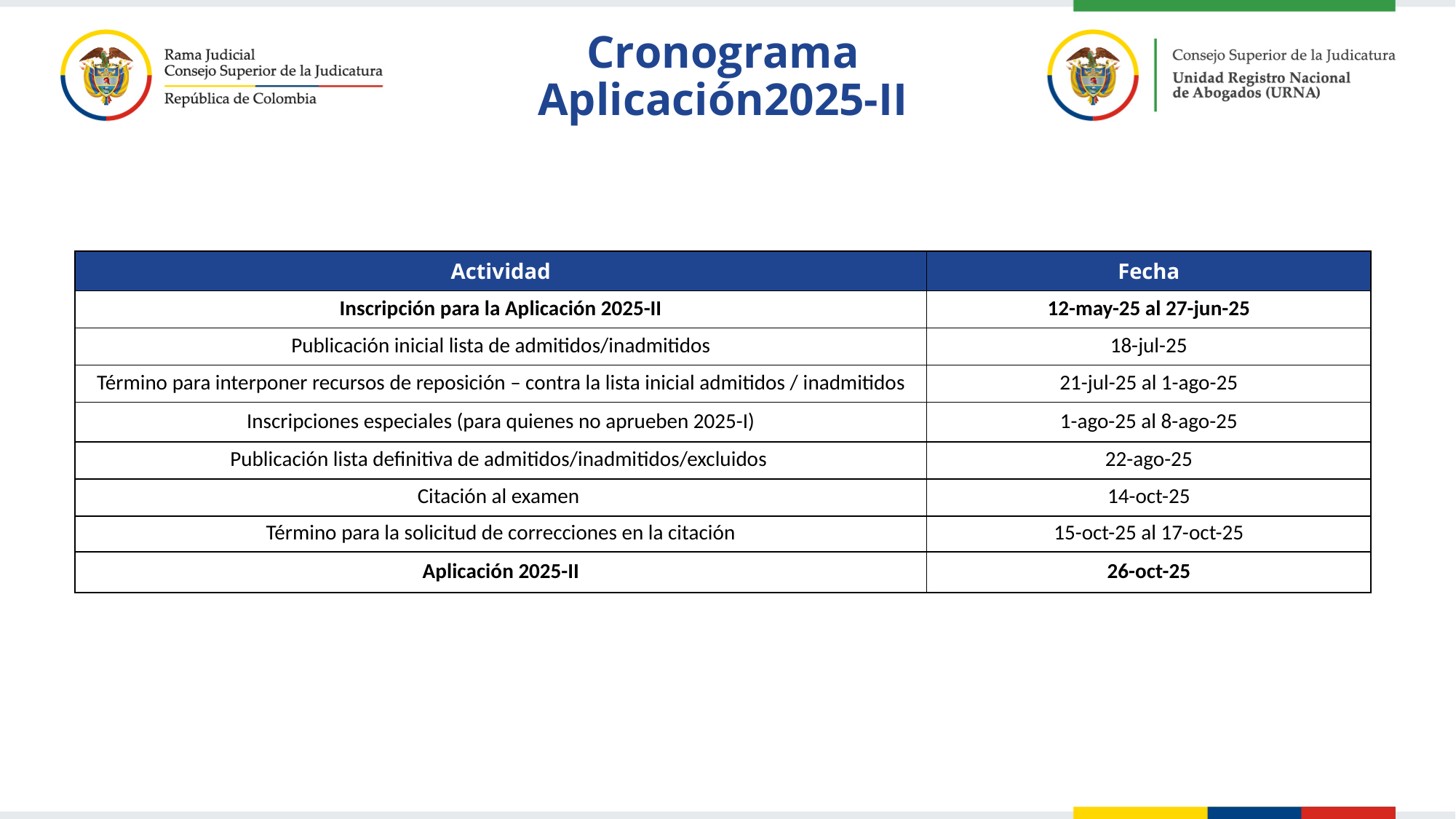

# Cronograma Aplicación2025-II
| Actividad | Fecha |
| --- | --- |
| Inscripción para la Aplicación 2025-II | 12-may-25 al 27-jun-25​​ |
| Publicación inicial lista de admitidos/inadmitidos​ | 18-jul-25​​ |
| Término para interponer recursos de reposición – contra la lista inicial admitidos / inadmitidos​​ | 21-jul-25 al 1-ago-25​​ |
| Inscripciones especiales (para quienes no aprueben 2025-I)​​ | 1-ago-25 al 8-ago-25​​ |
| Publicación lista definitiva de admitidos/inadmitidos/excluidos ​ | 22-ago-25​​ |
| Citación al examen ​​ | 14-oct-25​​ |
| Término para la solicitud de correcciones en la citación​​ | 15-oct-25 al 17-oct-25​ |
| Aplicación 2025-II​​ | 26-oct-25​​ |